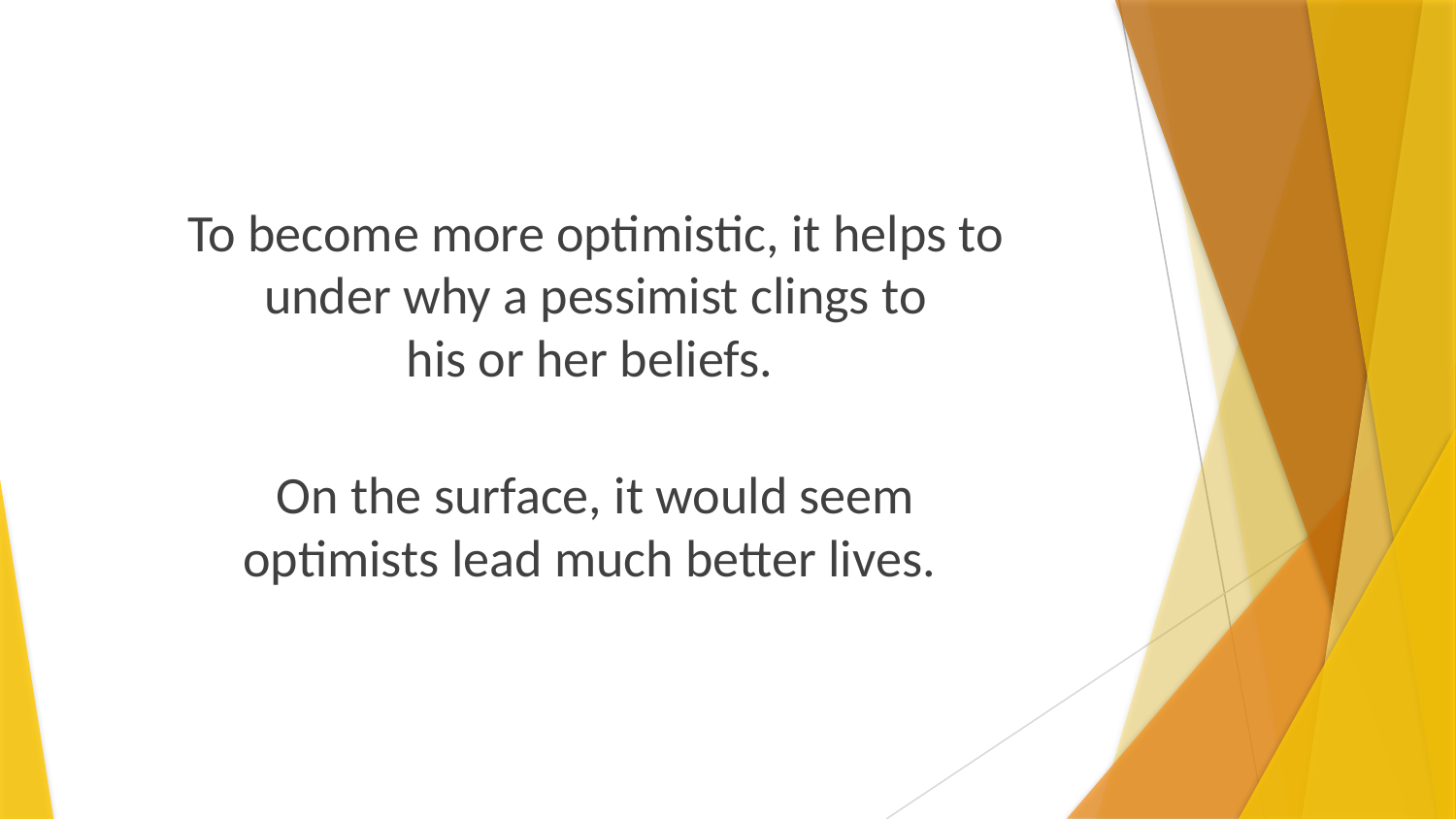

To become more optimistic, it helps to
under why a pessimist clings to
his or her beliefs.
On the surface, it would seem
optimists lead much better lives.